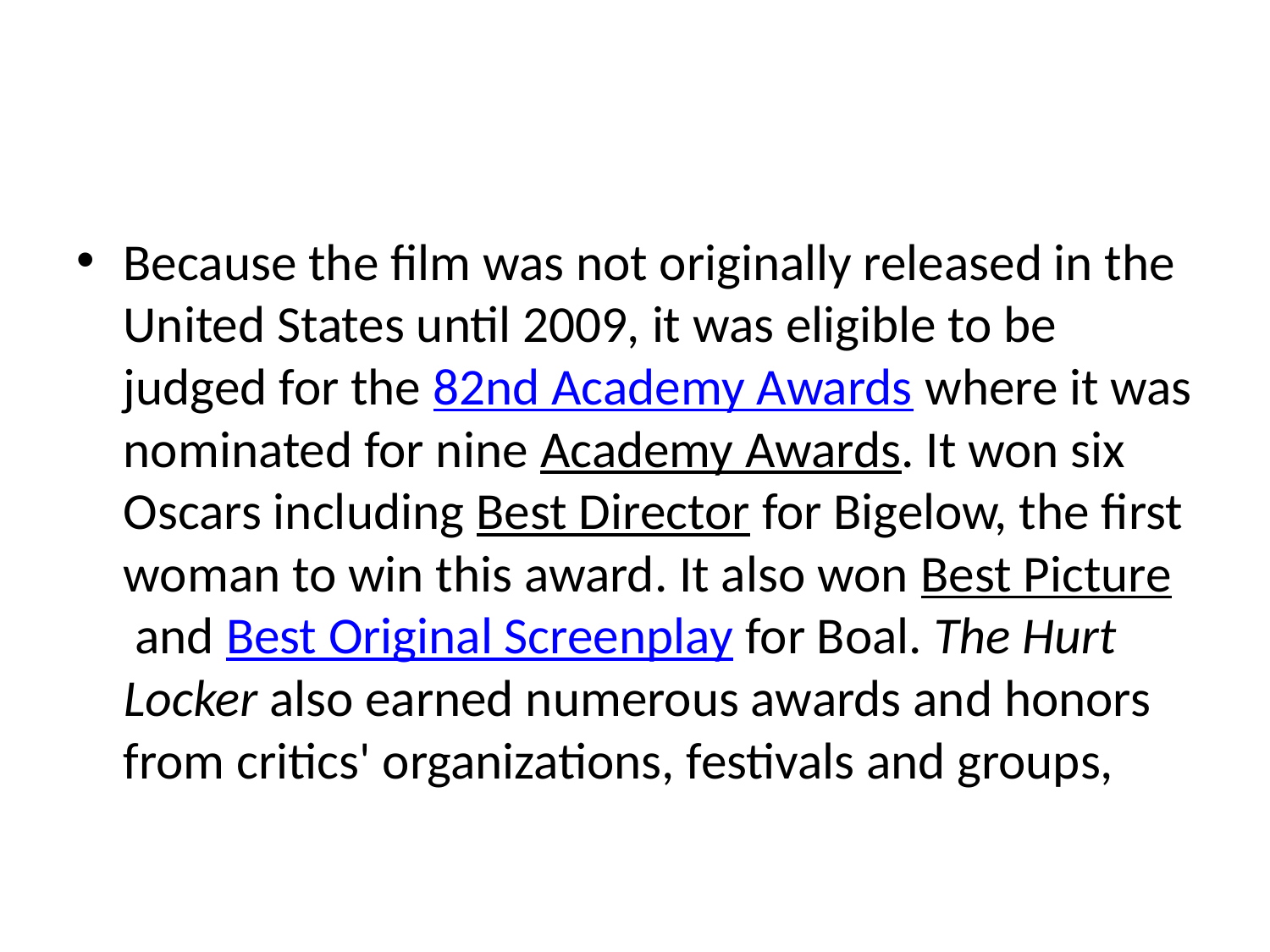

#
Because the film was not originally released in the United States until 2009, it was eligible to be judged for the 82nd Academy Awards where it was nominated for nine Academy Awards. It won six Oscars including Best Director for Bigelow, the first woman to win this award. It also won Best Picture and Best Original Screenplay for Boal. The Hurt Locker also earned numerous awards and honors from critics' organizations, festivals and groups,